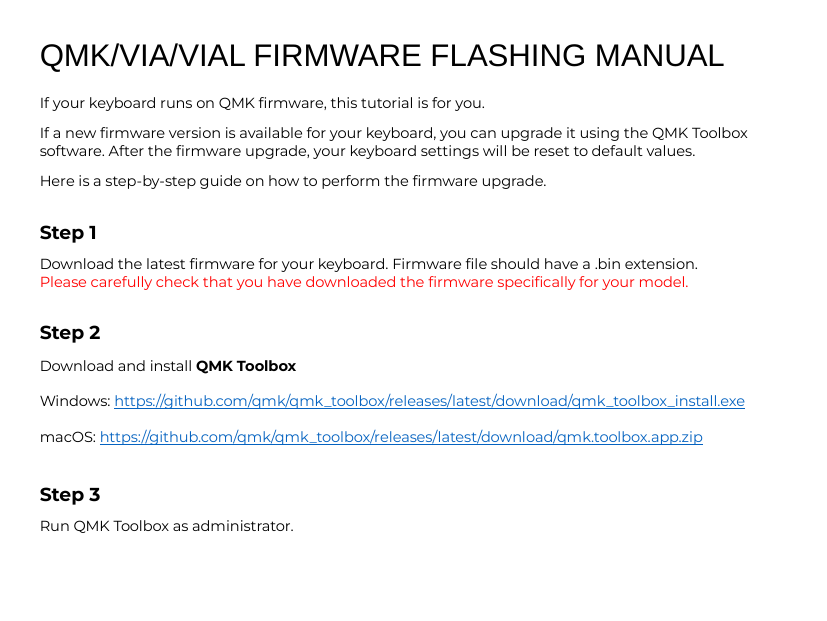

QMK/VIA/VIAL FIRMWARE FLASHING MANUAL
If your keyboard runs on QMK firmware, this tutorial is for you.
If a new firmware version is available for your keyboard, you can upgrade it using the QMK Toolbox software. After the firmware upgrade, your keyboard settings will be reset to default values.
Here is a step-by-step guide on how to perform the firmware upgrade.
Step 1
Download the latest firmware for your keyboard. Firmware file should have a .bin extension.
Please carefully check that you have downloaded the firmware specifically for your model.
Step 2
Download and install QMK Toolbox
Windows: https://github.com/qmk/qmk_toolbox/releases/latest/download/qmk_toolbox_install.exe
macOS: https://github.com/qmk/qmk_toolbox/releases/latest/download/qmk.toolbox.app.zip
Step 3
Run QMK Toolbox as administrator.